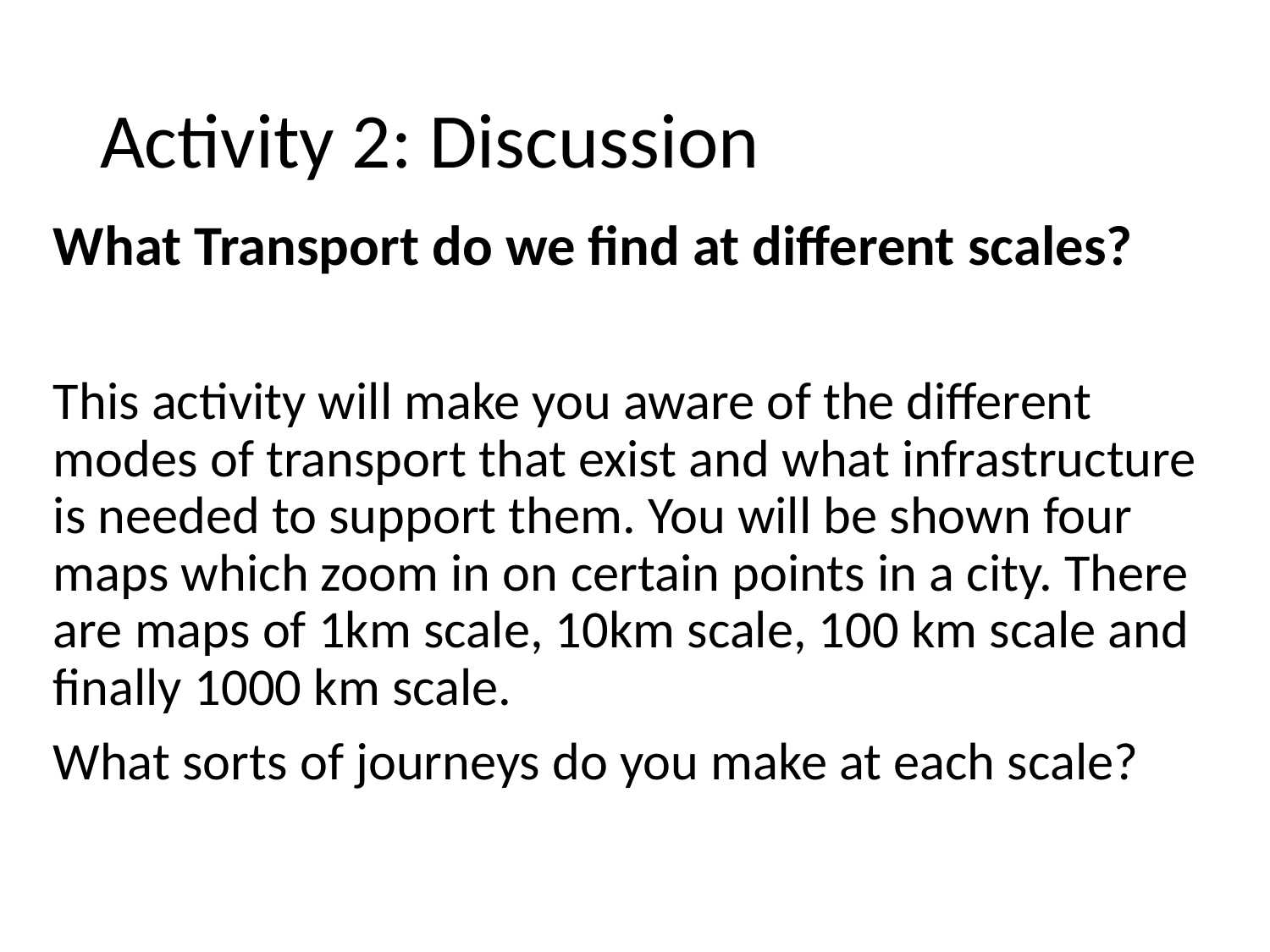

# Activity 2: Discussion
What Transport do we find at different scales?

This activity will make you aware of the different modes of transport that exist and what infrastructure is needed to support them. You will be shown four maps which zoom in on certain points in a city. There are maps of 1km scale, 10km scale, 100 km scale and finally 1000 km scale.
What sorts of journeys do you make at each scale?